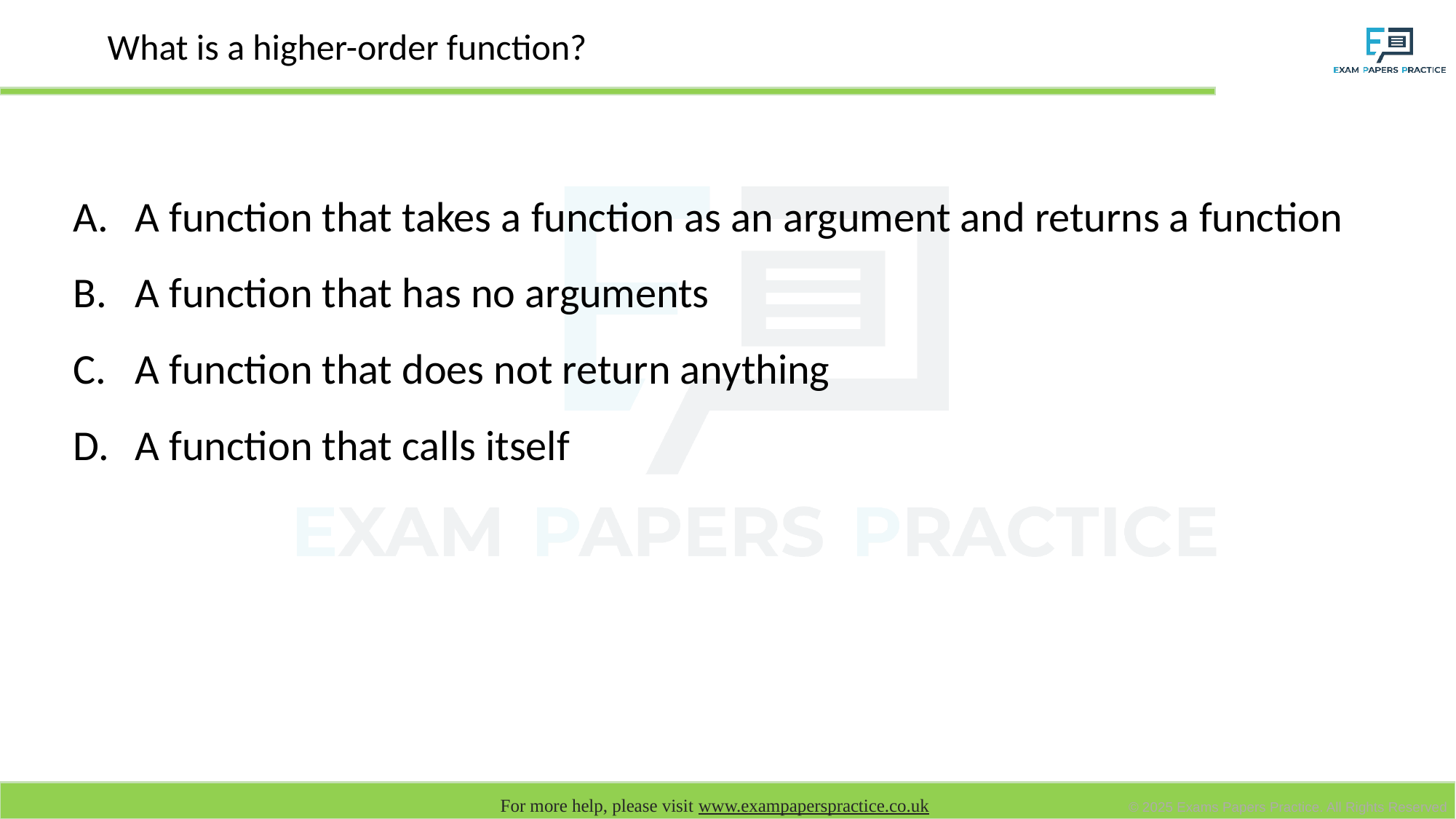

# What is a higher-order function?
A function that takes a function as an argument and returns a function
A function that has no arguments
A function that does not return anything
A function that calls itself